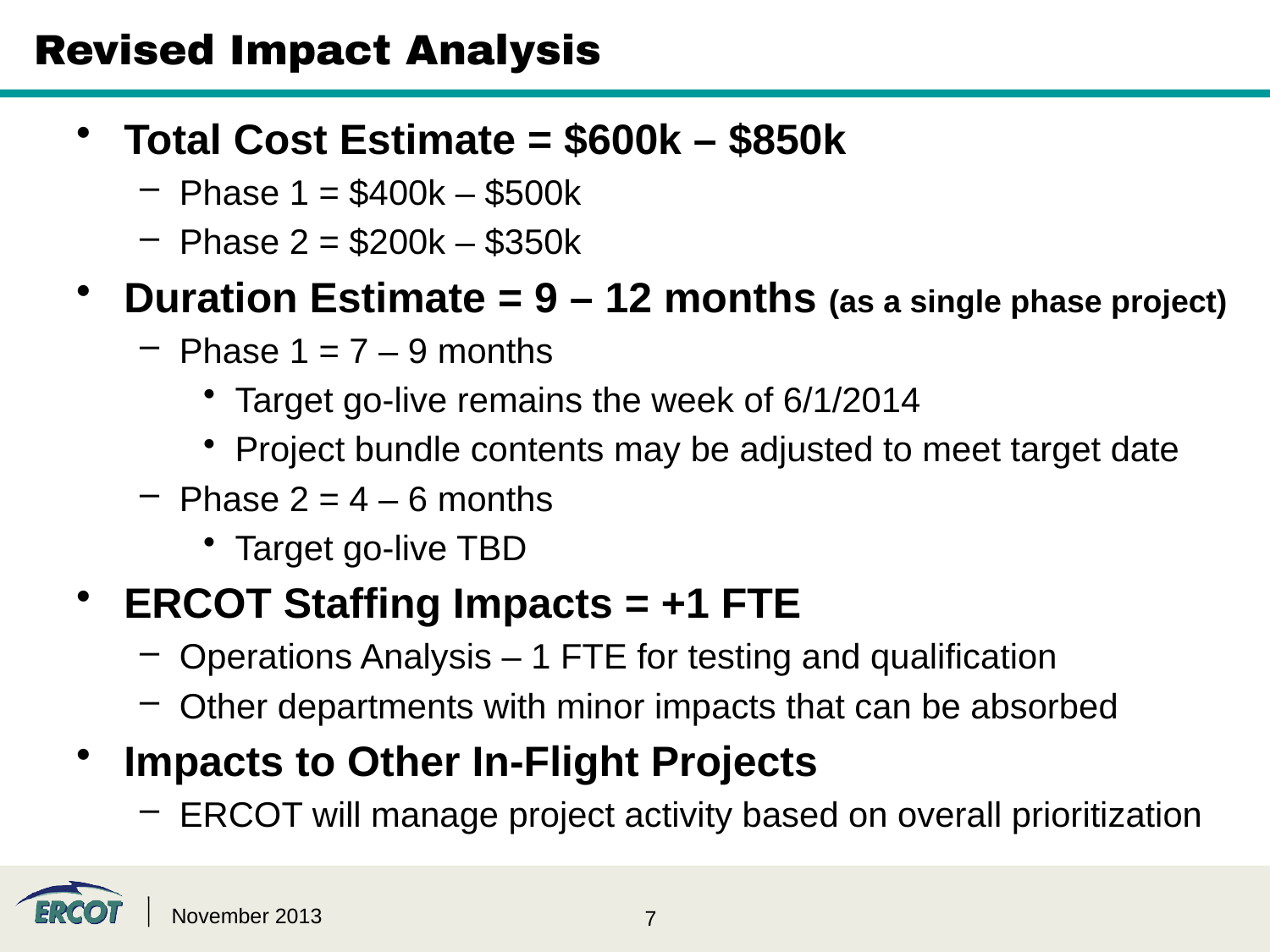

# Revised Impact Analysis
Total Cost Estimate = $600k – $850k
Phase 1 = $400k – $500k
Phase 2 = $200k – $350k
Duration Estimate = 9 – 12 months (as a single phase project)
Phase 1 = 7 – 9 months
Target go-live remains the week of 6/1/2014
Project bundle contents may be adjusted to meet target date
Phase 2 = 4 – 6 months
Target go-live TBD
ERCOT Staffing Impacts = +1 FTE
Operations Analysis – 1 FTE for testing and qualification
Other departments with minor impacts that can be absorbed
Impacts to Other In-Flight Projects
ERCOT will manage project activity based on overall prioritization
November 2013